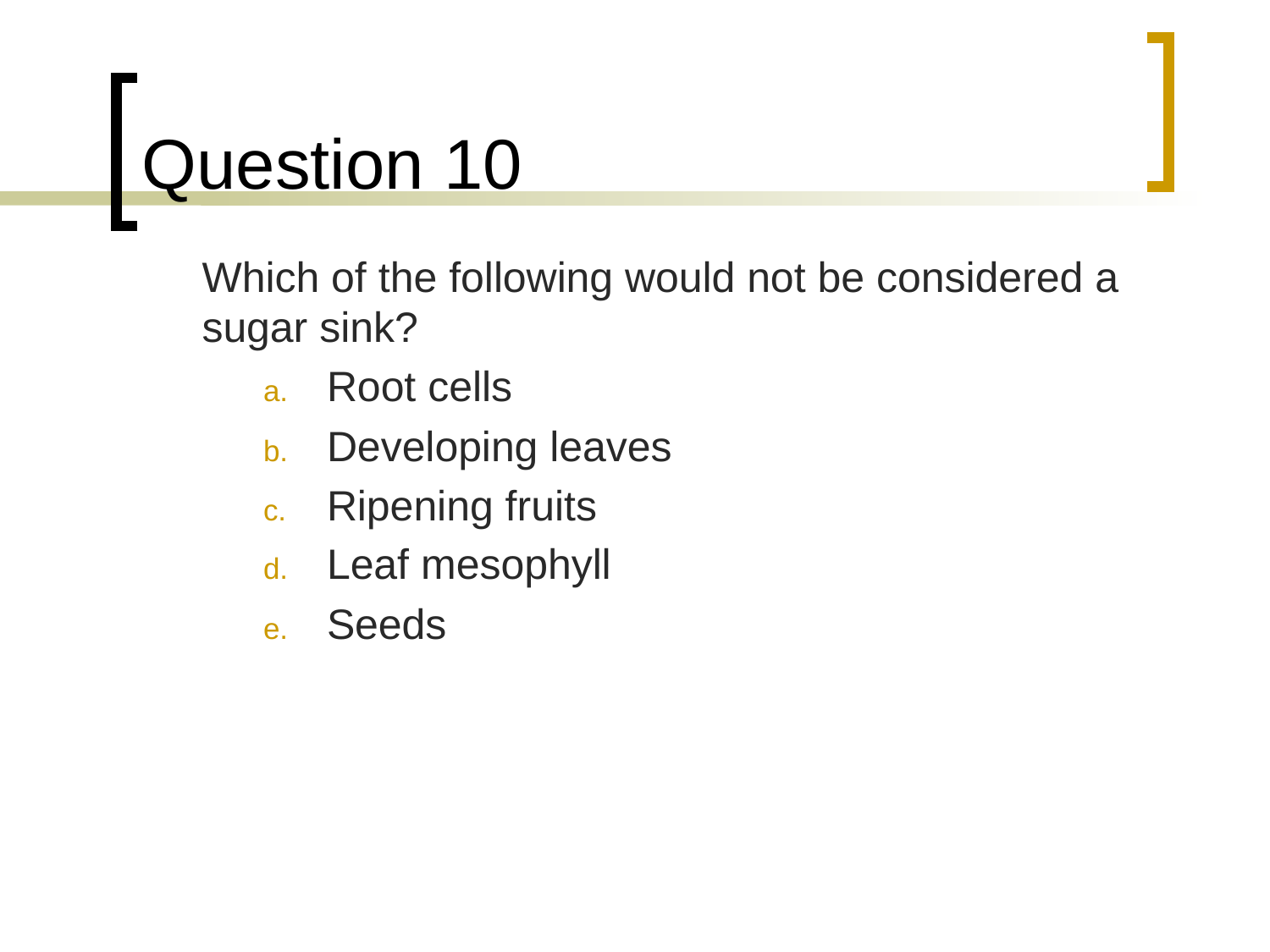

# Question 10
	Which of the following would not be considered a sugar sink?
Root cells
Developing leaves
Ripening fruits
Leaf mesophyll
Seeds